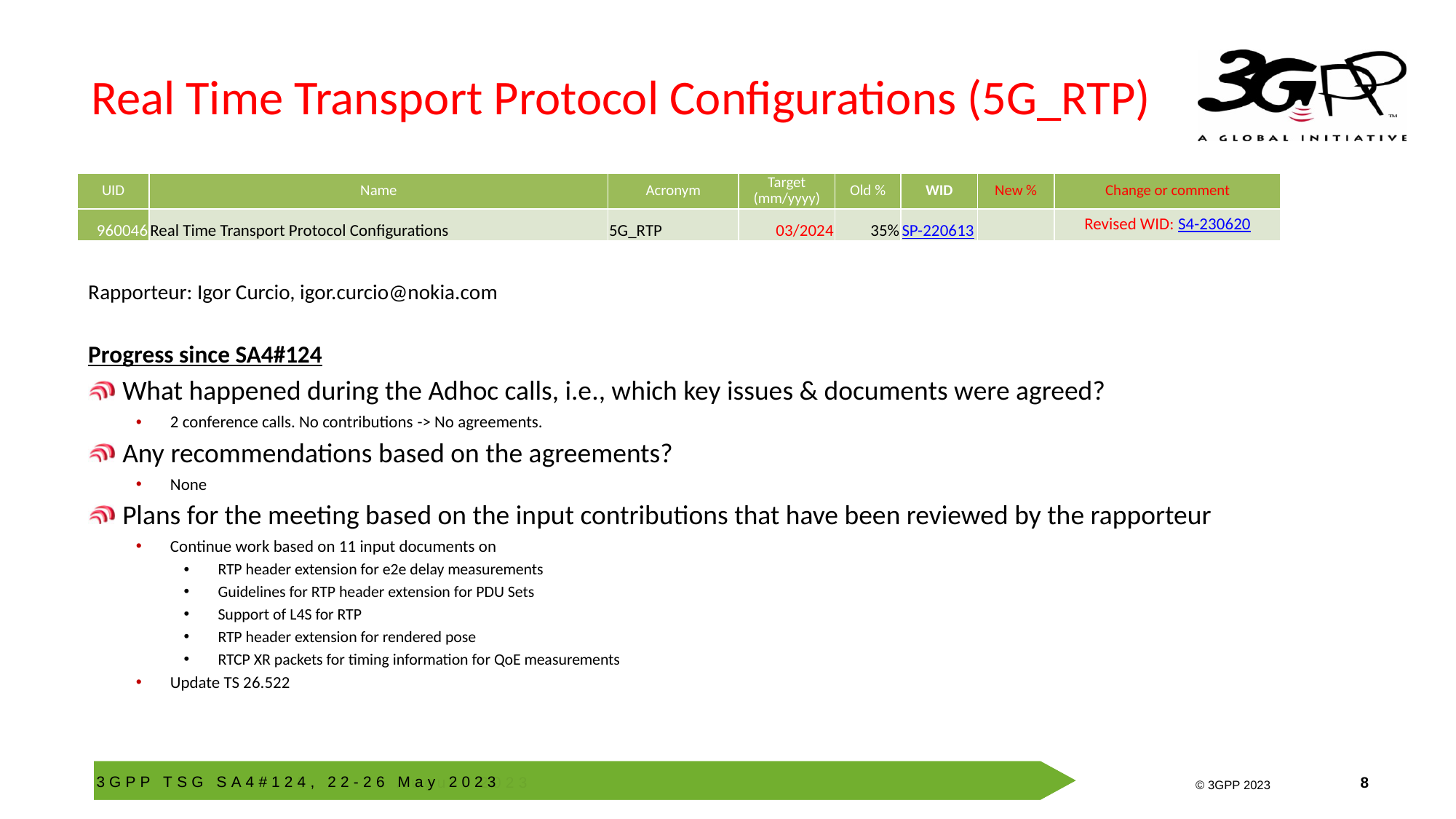

# Real Time Transport Protocol Configurations (5G_RTP)
| UID | Name | Acronym | Target (mm/yyyy) | Old % | WID | New % | Change or comment |
| --- | --- | --- | --- | --- | --- | --- | --- |
| 960046 | Real Time Transport Protocol Configurations | 5G\_RTP | 03/2024 | 35% | SP-220613 |  | Revised WID: S4-230620 |
Rapporteur: Igor Curcio, igor.curcio@nokia.com

Progress since SA4#124
What happened during the Adhoc calls, i.e., which key issues & documents were agreed?
2 conference calls. No contributions -> No agreements.
Any recommendations based on the agreements?
None
Plans for the meeting based on the input contributions that have been reviewed by the rapporteur
Continue work based on 11 input documents on
RTP header extension for e2e delay measurements
Guidelines for RTP header extension for PDU Sets
Support of L4S for RTP
RTP header extension for rendered pose
RTCP XR packets for timing information for QoE measurements
Update TS 26.522

3GPP TSG SA4#124, 22-26 May 2023